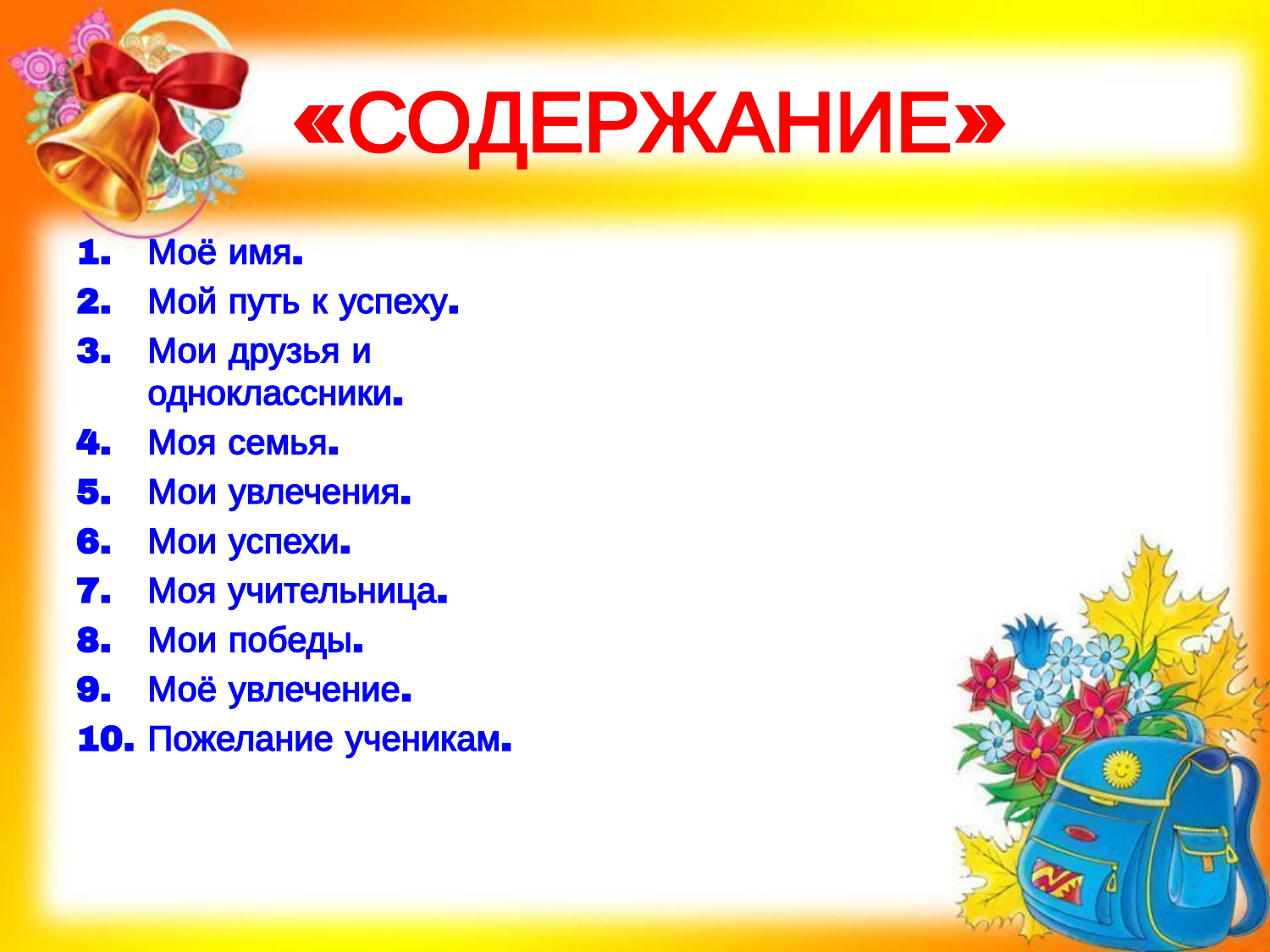

# «СОДЕРЖАНИЕ»
Моё имя.
Мой путь к успеху.
Мои друзья и одноклассники.
Моя семья.
Мои увлечения.
Мои успехи.
Моя учительница.
Мои победы.
Моё увлечение.
Пожелание ученикам.